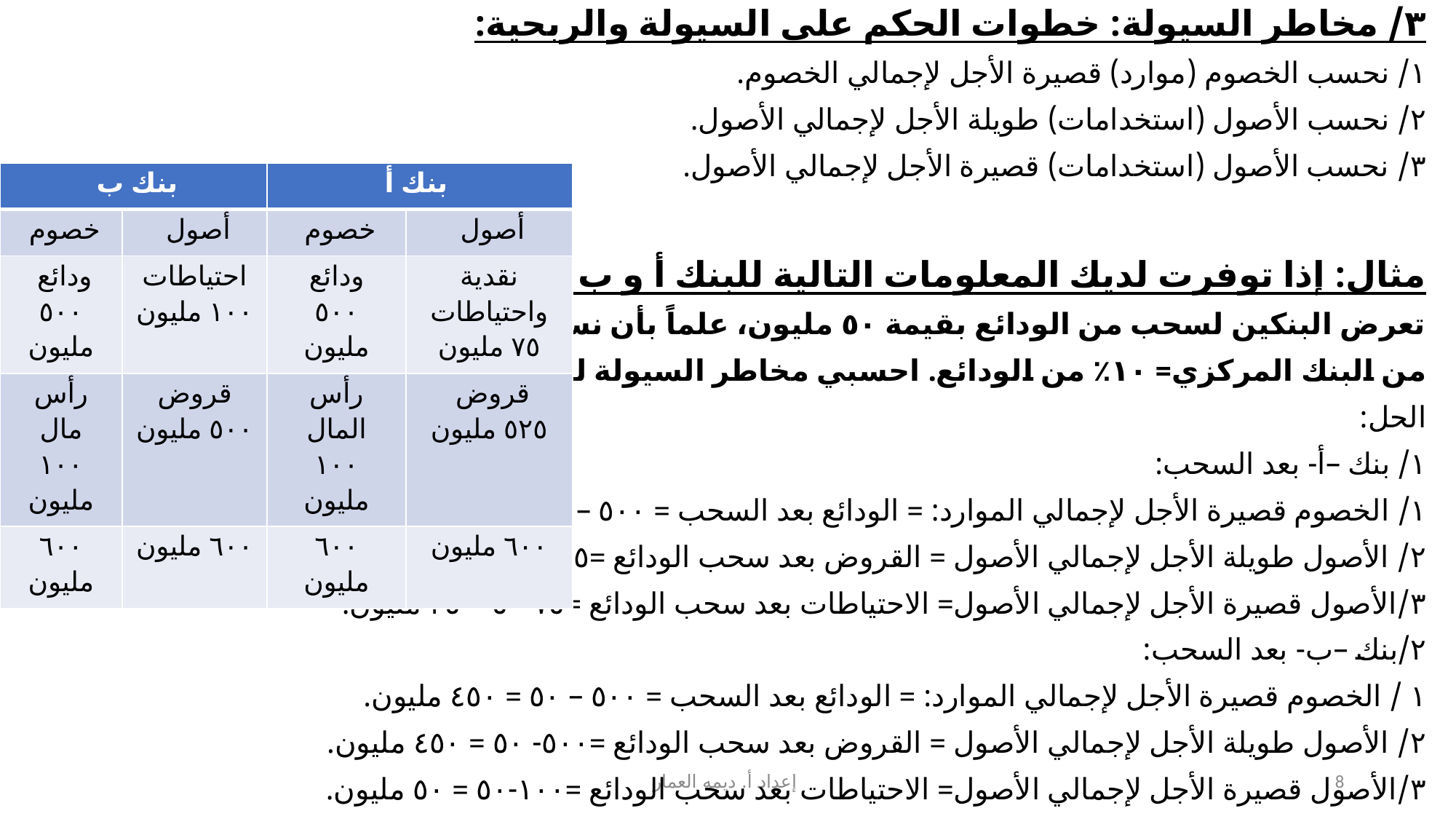

٣/ مخاطر السيولة: خطوات الحكم على السيولة والربحية:
١/ نحسب الخصوم (موارد) قصيرة الأجل لإجمالي الخصوم.
٢/ نحسب الأصول (استخدامات) طويلة الأجل لإجمالي الأصول.
٣/ نحسب الأصول (استخدامات) قصيرة الأجل لإجمالي الأصول.

مثال: إذا توفرت لديك المعلومات التالية للبنك أ و ب :
تعرض البنكين لسحب من الودائع بقيمة ٥٠ مليون، علماً بأن نسبة الاحتياطي القانوني
من البنك المركزي= ١٠٪ من الودائع. احسبي مخاطر السيولة للبنكين ؟
الحل:
١/ بنك –أ- بعد السحب:
١/ الخصوم قصيرة الأجل لإجمالي الموارد: = الودائع بعد السحب = ٥٠٠ – ٥٠ = ٤٥٠ مليون.
٢/ الأصول طويلة الأجل لإجمالي الأصول = القروض بعد سحب الودائع =٥٢٥- ٥٠ = ٤٧٥ مليون.
٣/الأصول قصيرة الأجل لإجمالي الأصول= الاحتياطات بعد سحب الودائع =٧٥-٥٠ = ٢٥ مليون.
٢/بنك –ب- بعد السحب:
١ / الخصوم قصيرة الأجل لإجمالي الموارد: = الودائع بعد السحب = ٥٠٠ – ٥٠ = ٤٥٠ مليون.
٢/ الأصول طويلة الأجل لإجمالي الأصول = القروض بعد سحب الودائع =٥٠٠- ٥٠ = ٤٥٠ مليون.
٣/الأصول قصيرة الأجل لإجمالي الأصول= الاحتياطات بعد سحب الودائع =١٠٠-٥٠ = ٥٠ مليون.

| بنك ب |  | بنك أ |  |
| --- | --- | --- | --- |
| خصوم | أصول | خصوم | أصول |
| ودائع ٥٠٠ مليون | احتياطات ١٠٠ مليون | ودائع ٥٠٠ مليون | نقدية واحتياطات ٧٥ مليون |
| رأس مال ١٠٠ مليون | قروض ٥٠٠ مليون | رأس المال ١٠٠ مليون | قروض ٥٢٥ مليون |
| ٦٠٠ مليون | ٦٠٠ مليون | ٦٠٠ مليون | ٦٠٠ مليون |
إعداد أ. ديمه العمار
8